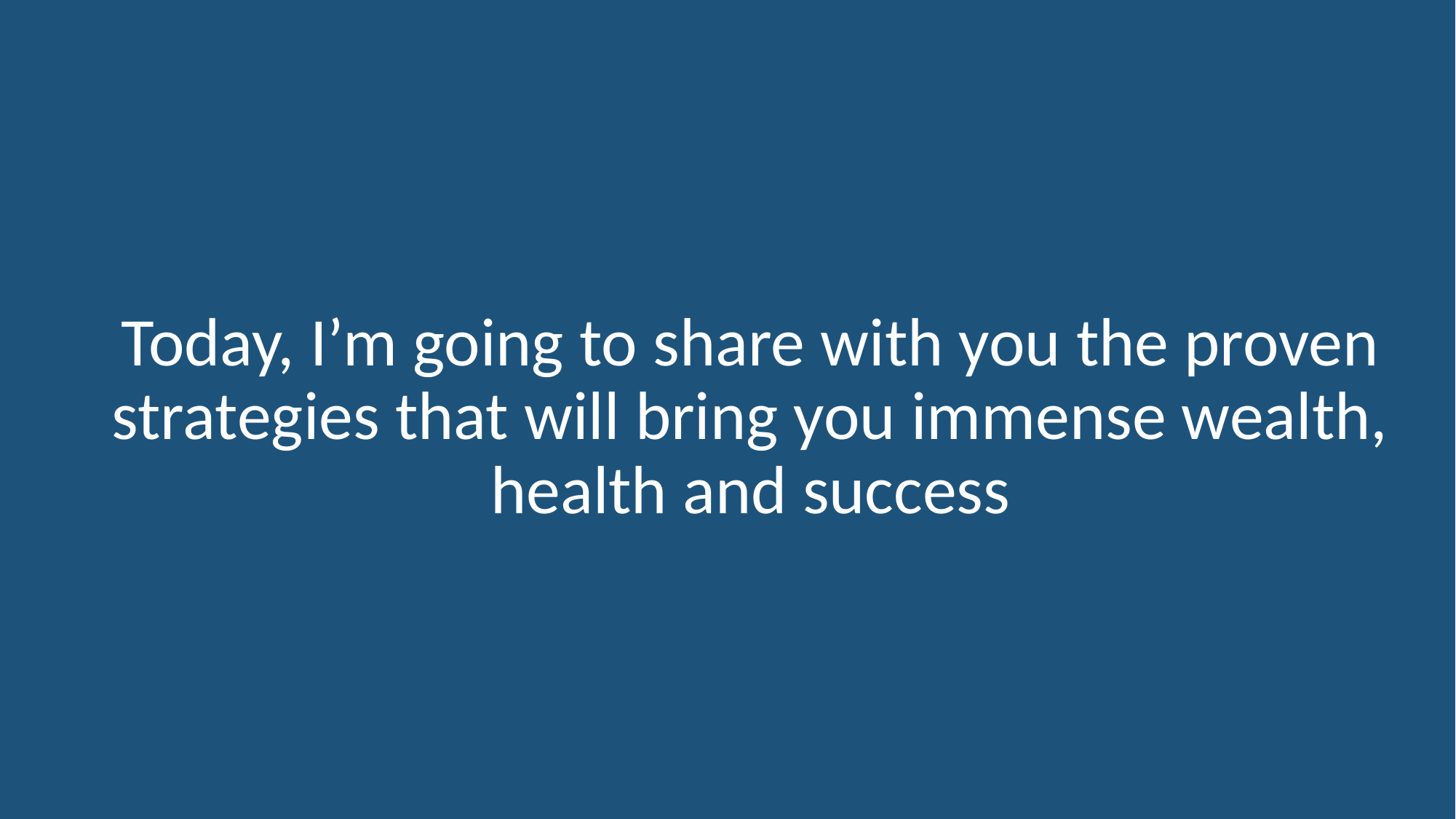

# Today, I’m going to share with you the proven strategies that will bring you immense wealth, health and success